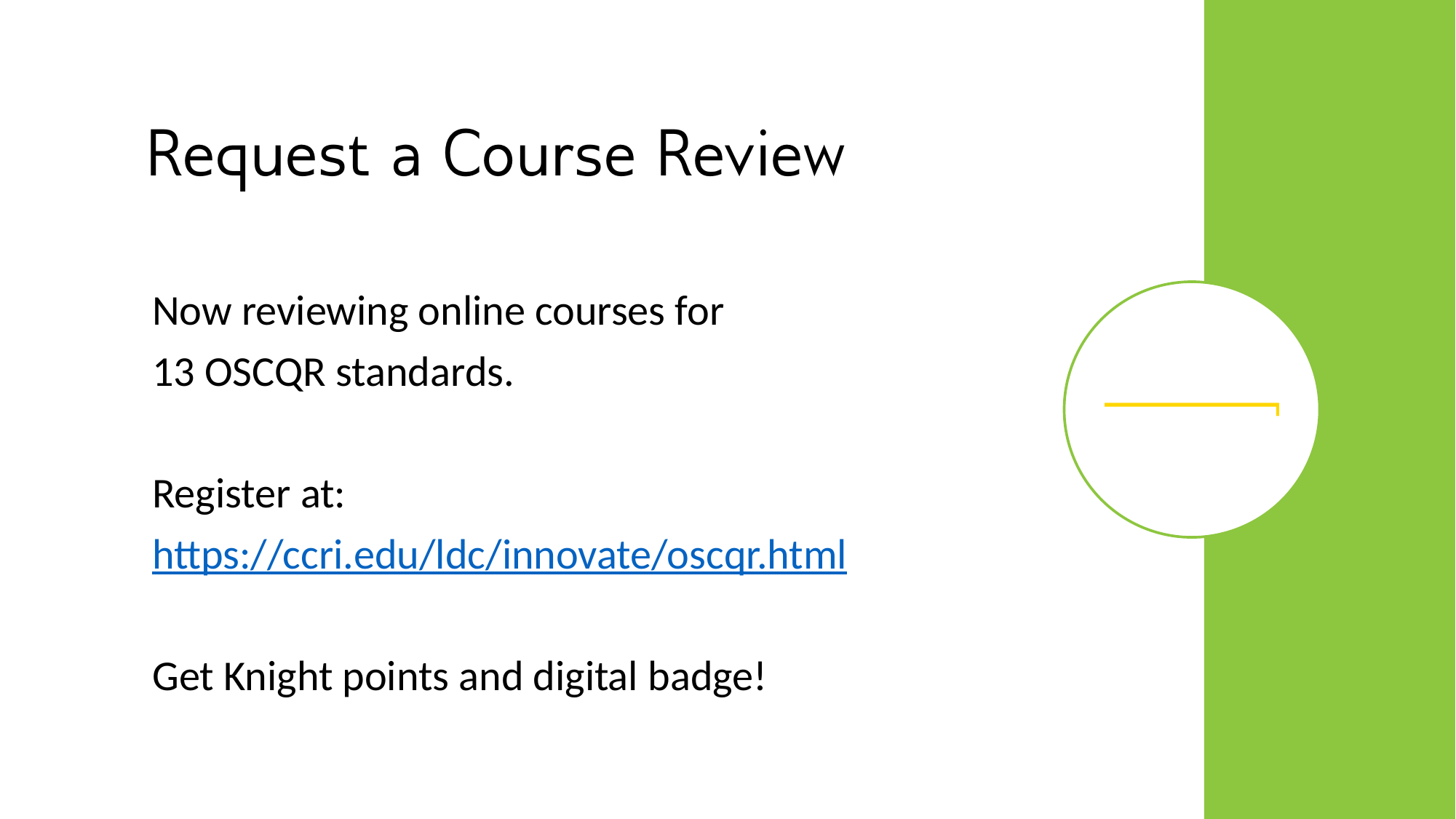

# Request a Course Review
Now reviewing online courses for
13 OSCQR standards.

Register at:
https://ccri.edu/ldc/innovate/oscqr.html

Get Knight points and digital badge!